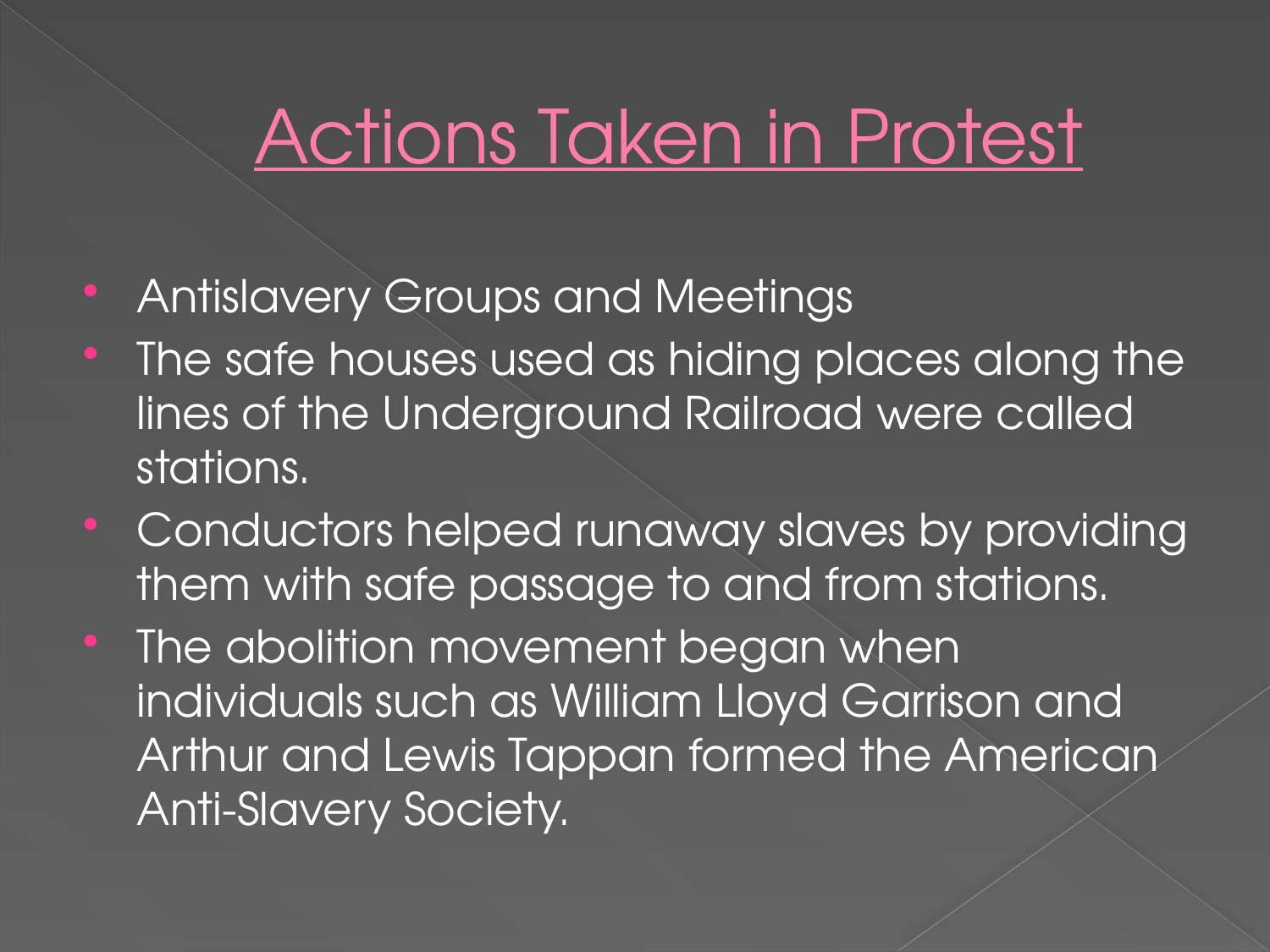

# Actions Taken in Protest
Antislavery Groups and Meetings
The safe houses used as hiding places along the lines of the Underground Railroad were called stations.
Conductors helped runaway slaves by providing them with safe passage to and from stations.
The abolition movement began when individuals such as William Lloyd Garrison and Arthur and Lewis Tappan formed the American Anti-Slavery Society.